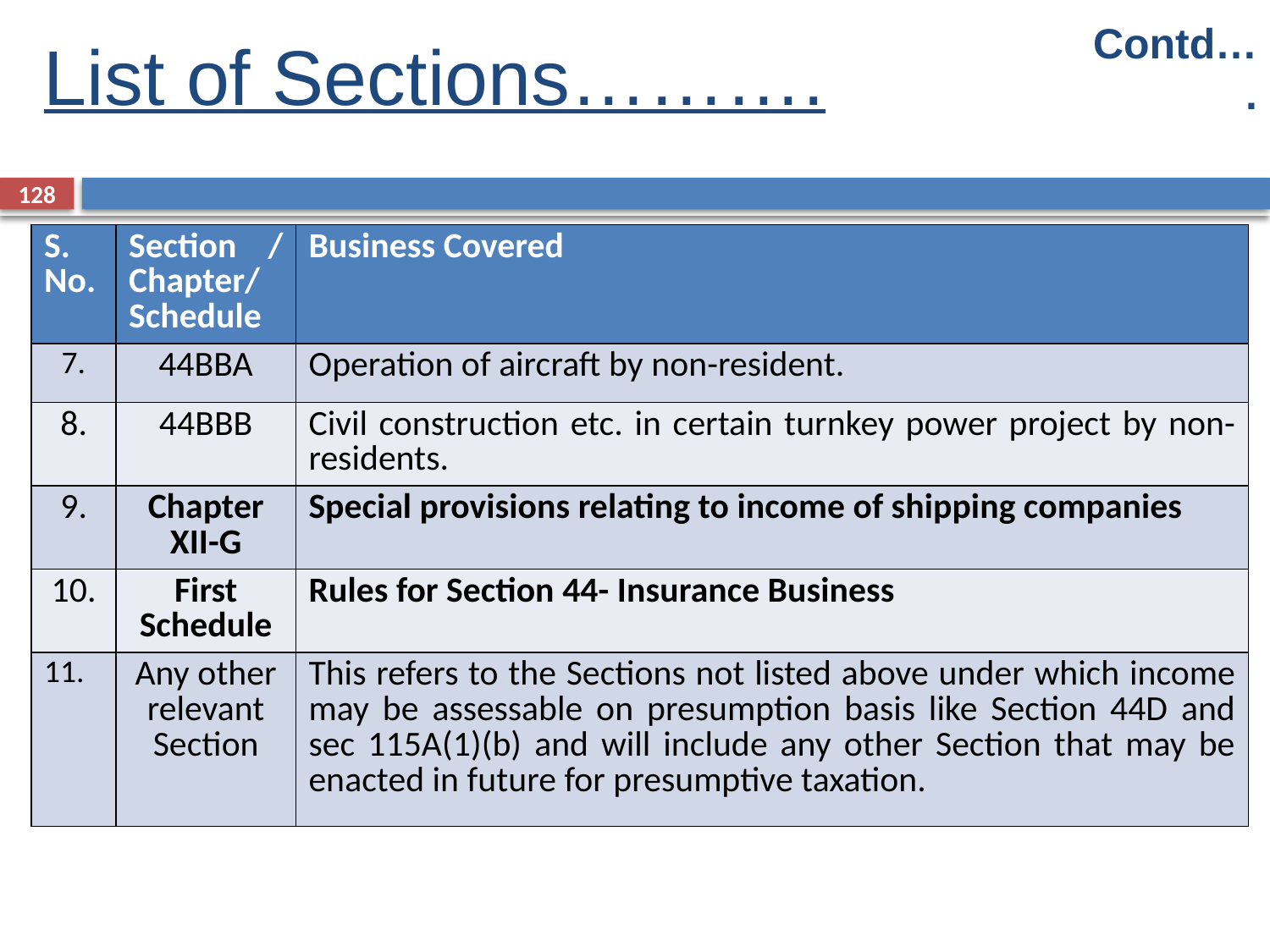

Contd….
# List of Sections……….
128
| S. No. | Section / Chapter/ Schedule | Business Covered |
| --- | --- | --- |
| 7. | 44BBA | Operation of aircraft by non-resident. |
| 8. | 44BBB | Civil construction etc. in certain turnkey power project by non-residents. |
| 9. | Chapter XII-G | Special provisions relating to income of shipping companies |
| 10. | First Schedule | Rules for Section 44- Insurance Business |
| 11. | Any other relevant Section | This refers to the Sections not listed above under which income may be assessable on presumption basis like Section 44D and sec 115A(1)(b) and will include any other Section that may be enacted in future for presumptive taxation. |